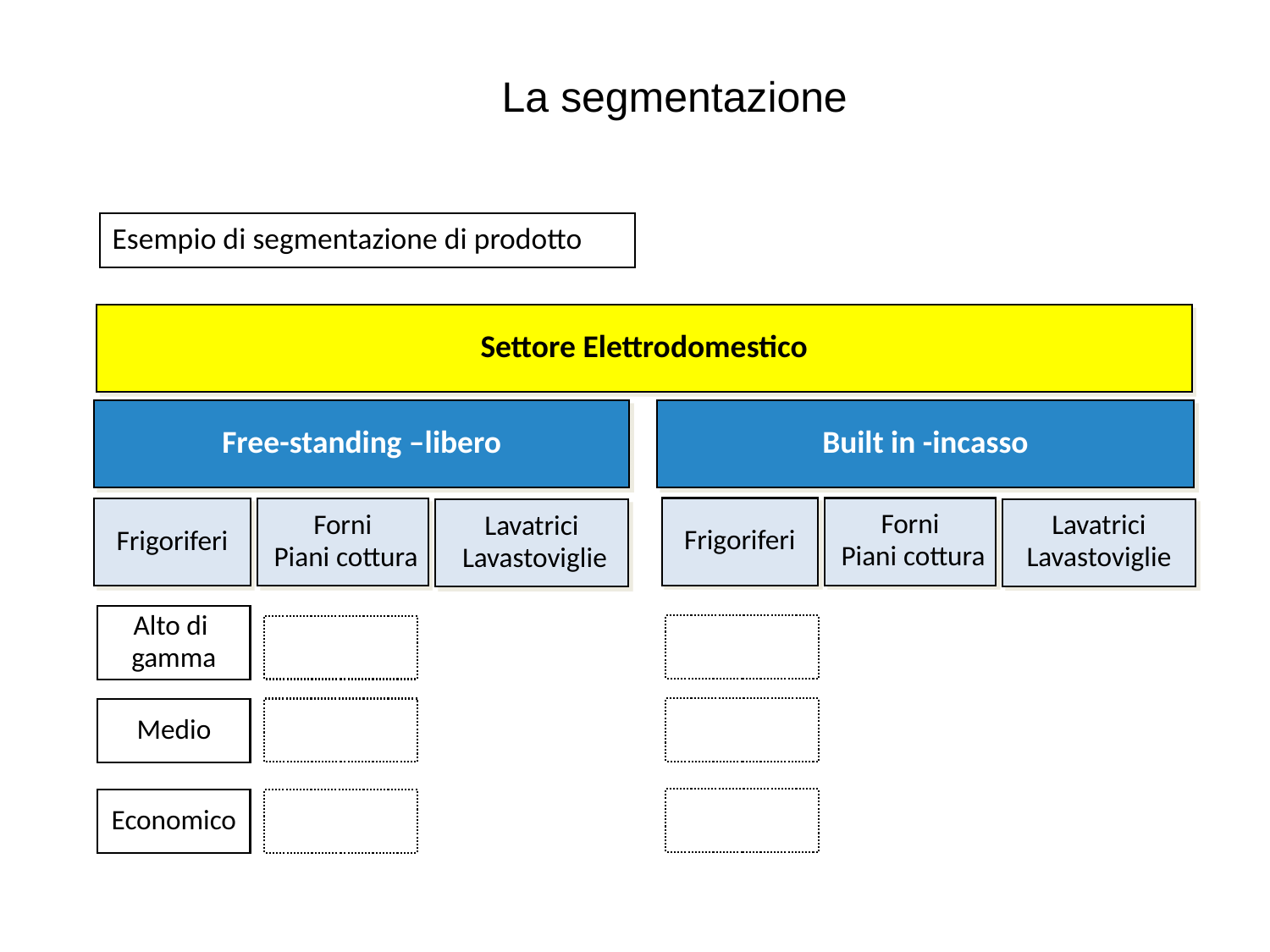

# La segmentazione
Esempio di segmentazione di prodotto
Settore Elettrodomestico
Free-standing –libero
Built in -incasso
Frigoriferi
Forni
 Piani cottura
Frigoriferi
Forni
 Piani cottura
Lavatrici
Lavastoviglie
Lavatrici
 Lavastoviglie
Alto di
gamma

Medio

Economico